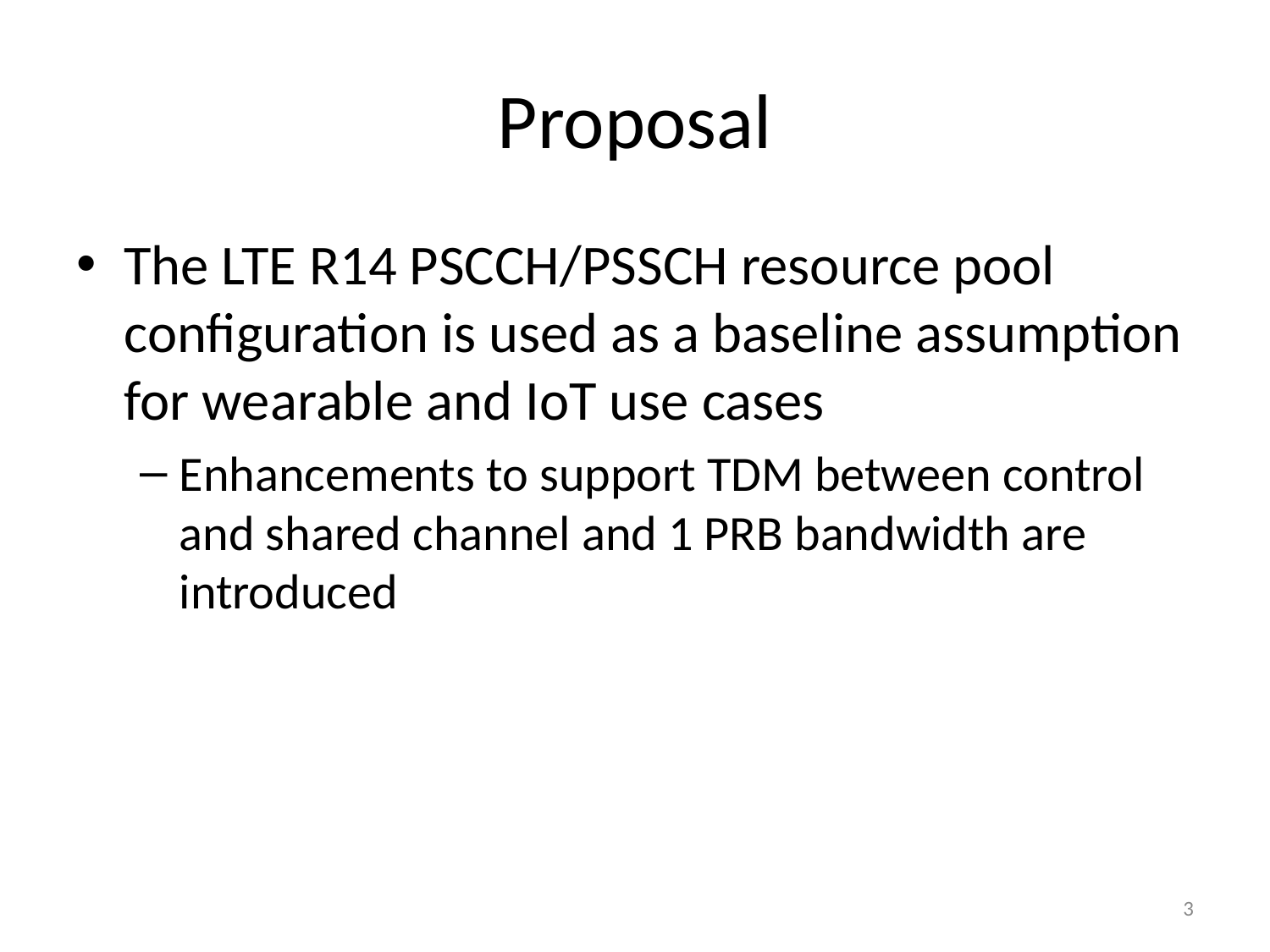

# Proposal
The LTE R14 PSCCH/PSSCH resource pool configuration is used as a baseline assumption for wearable and IoT use cases
Enhancements to support TDM between control and shared channel and 1 PRB bandwidth are introduced
3